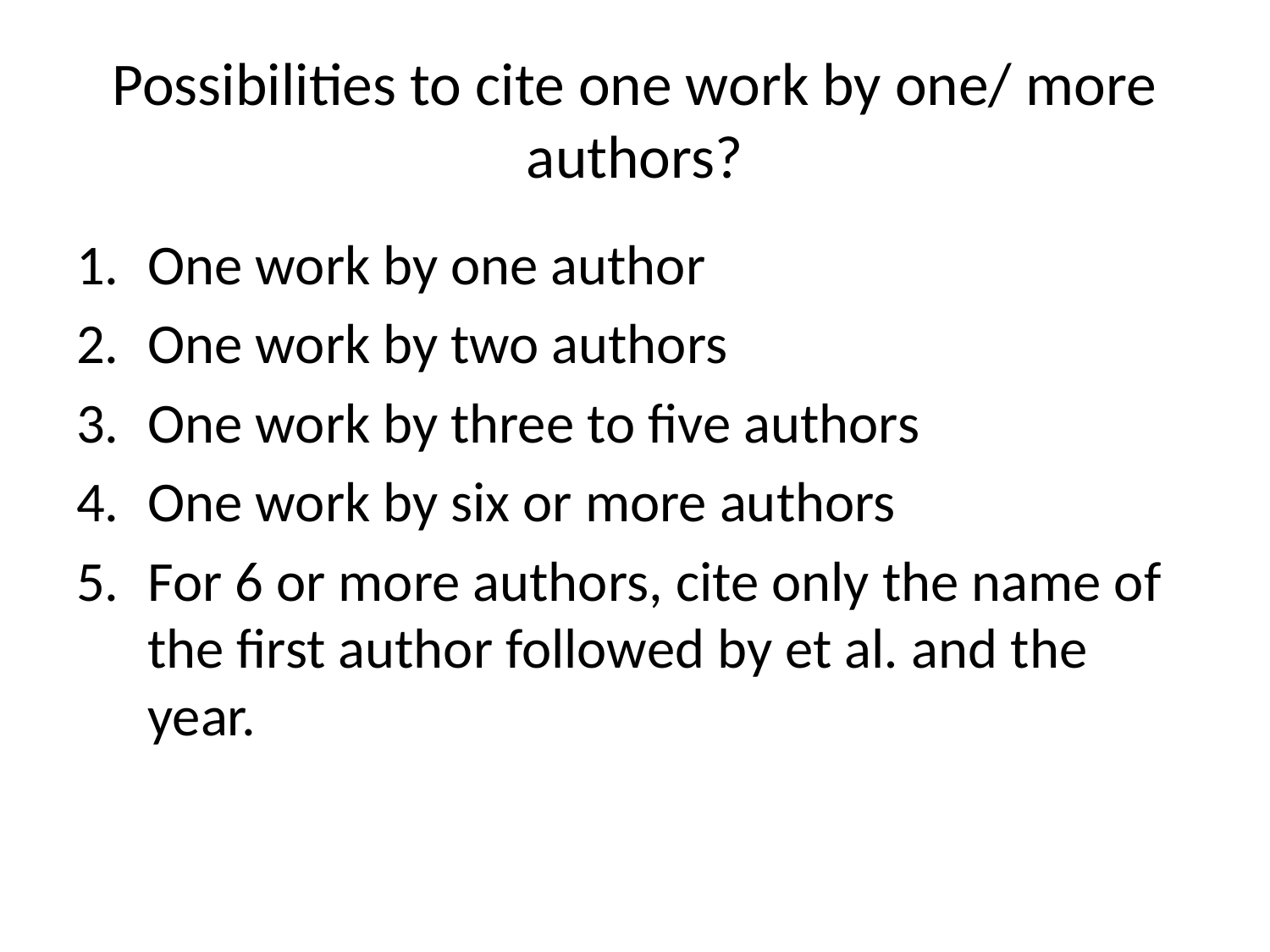

# Possibilities to cite one work by one/ more authors?
One work by one author
One work by two authors
One work by three to five authors
One work by six or more authors
For 6 or more authors, cite only the name of the first author followed by et al. and the year.